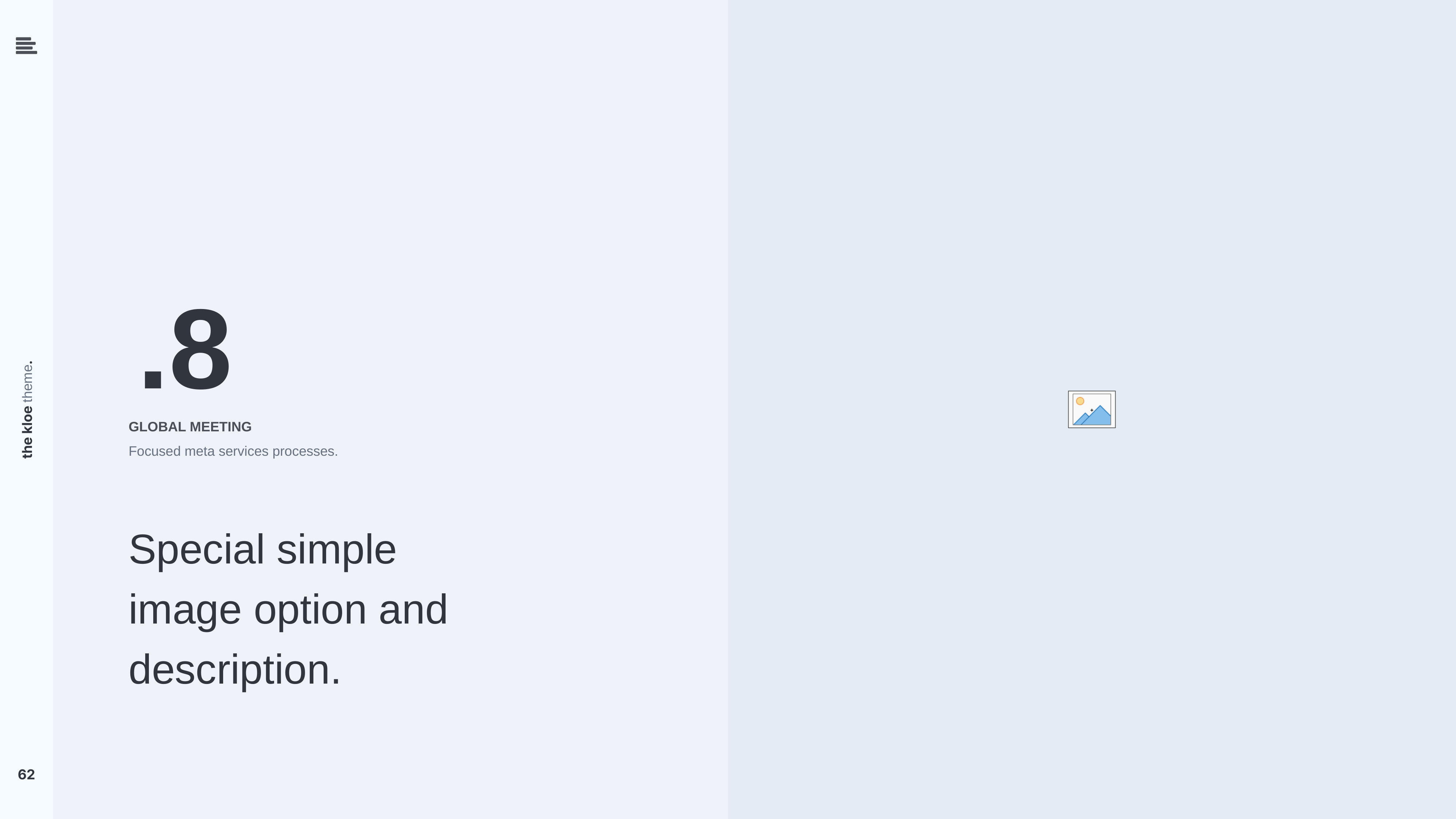

.8
GLOBAL MEETING
Focused meta services processes.
Special simple
image option and
description.
62